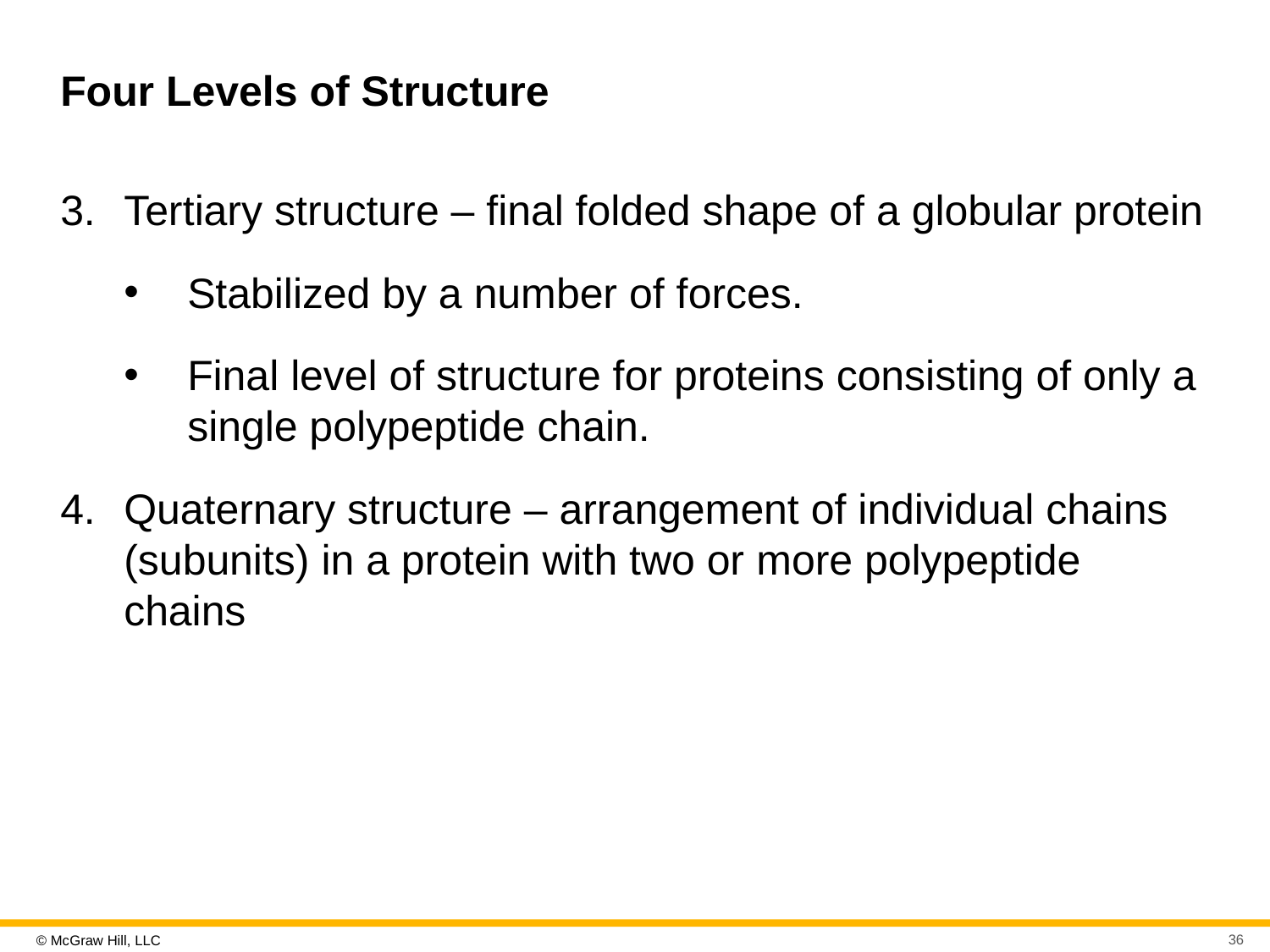

# Four Levels of Structure
Tertiary structure – final folded shape of a globular protein
Stabilized by a number of forces.
Final level of structure for proteins consisting of only a single polypeptide chain.
Quaternary structure – arrangement of individual chains (subunits) in a protein with two or more polypeptide chains
36